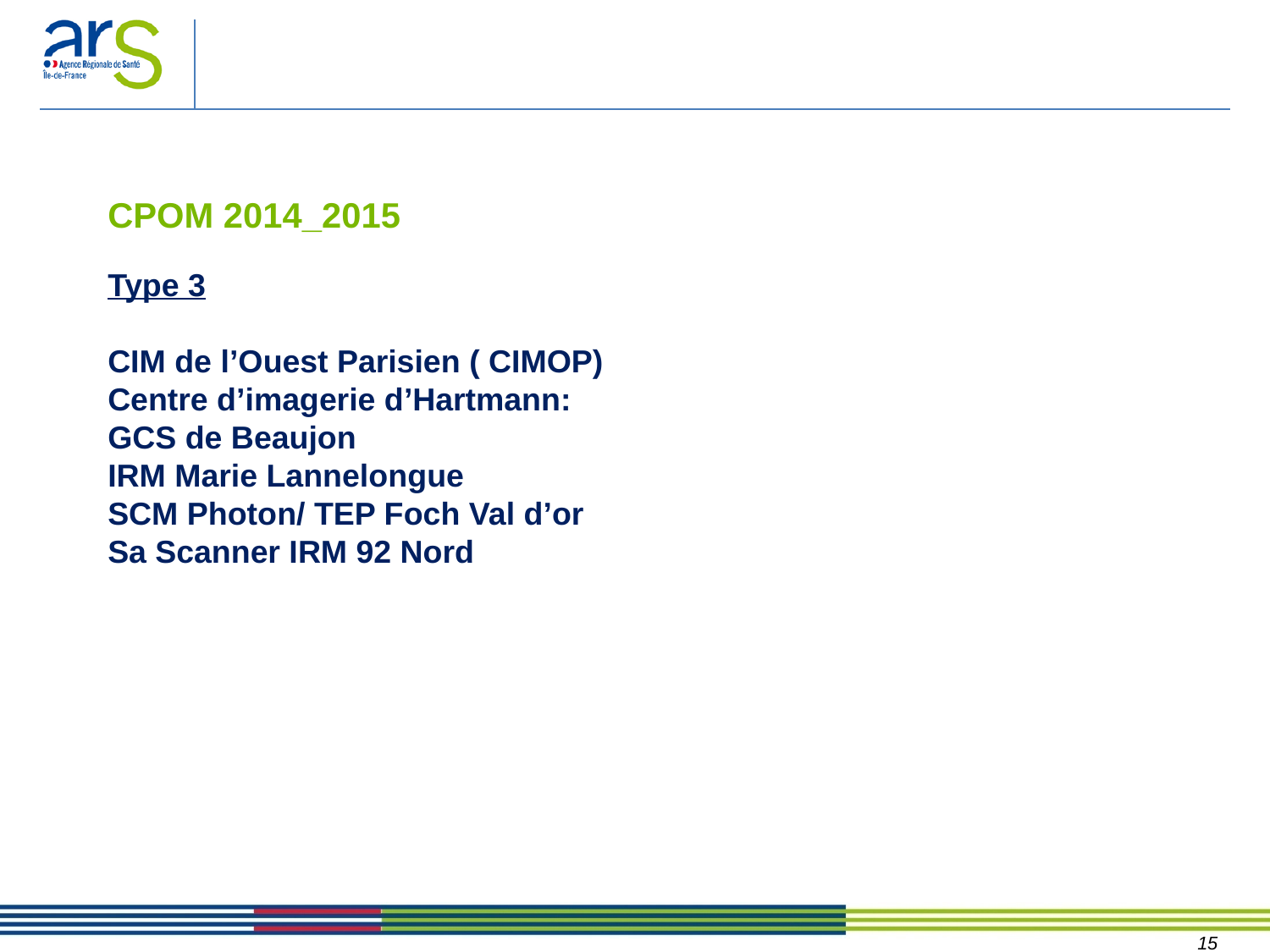

# CPOM 2014_2015 Type 3 CIM de l’Ouest Parisien ( CIMOP) Centre d’imagerie d’Hartmann: GCS de Beaujon IRM Marie Lannelongue SCM Photon/ TEP Foch Val d’or Sa Scanner IRM 92 Nord